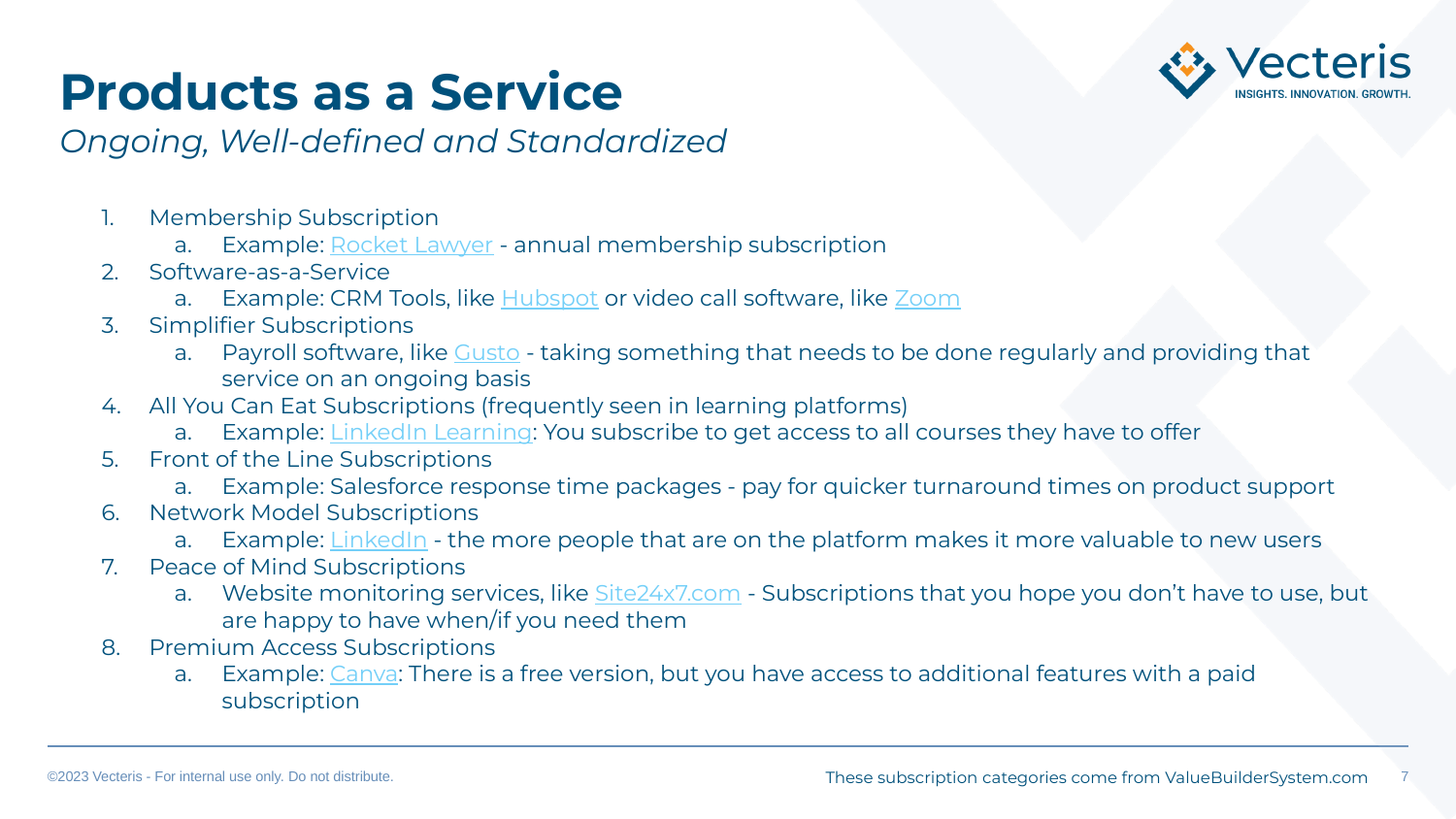

Products as a Service
Ongoing, Well-defined and Standardized
Membership Subscription
Example: Rocket Lawyer - annual membership subscription
Software-as-a-Service
Example: CRM Tools, like Hubspot or video call software, like Zoom
Simplifier Subscriptions
Payroll software, like Gusto - taking something that needs to be done regularly and providing that service on an ongoing basis
All You Can Eat Subscriptions (frequently seen in learning platforms)
Example: LinkedIn Learning: You subscribe to get access to all courses they have to offer
Front of the Line Subscriptions
Example: Salesforce response time packages - pay for quicker turnaround times on product support
Network Model Subscriptions
Example: LinkedIn - the more people that are on the platform makes it more valuable to new users
Peace of Mind Subscriptions
Website monitoring services, like Site24x7.com - Subscriptions that you hope you don’t have to use, but are happy to have when/if you need them
Premium Access Subscriptions
Example: Canva: There is a free version, but you have access to additional features with a paid subscription

These subscription categories come from ValueBuilderSystem.com